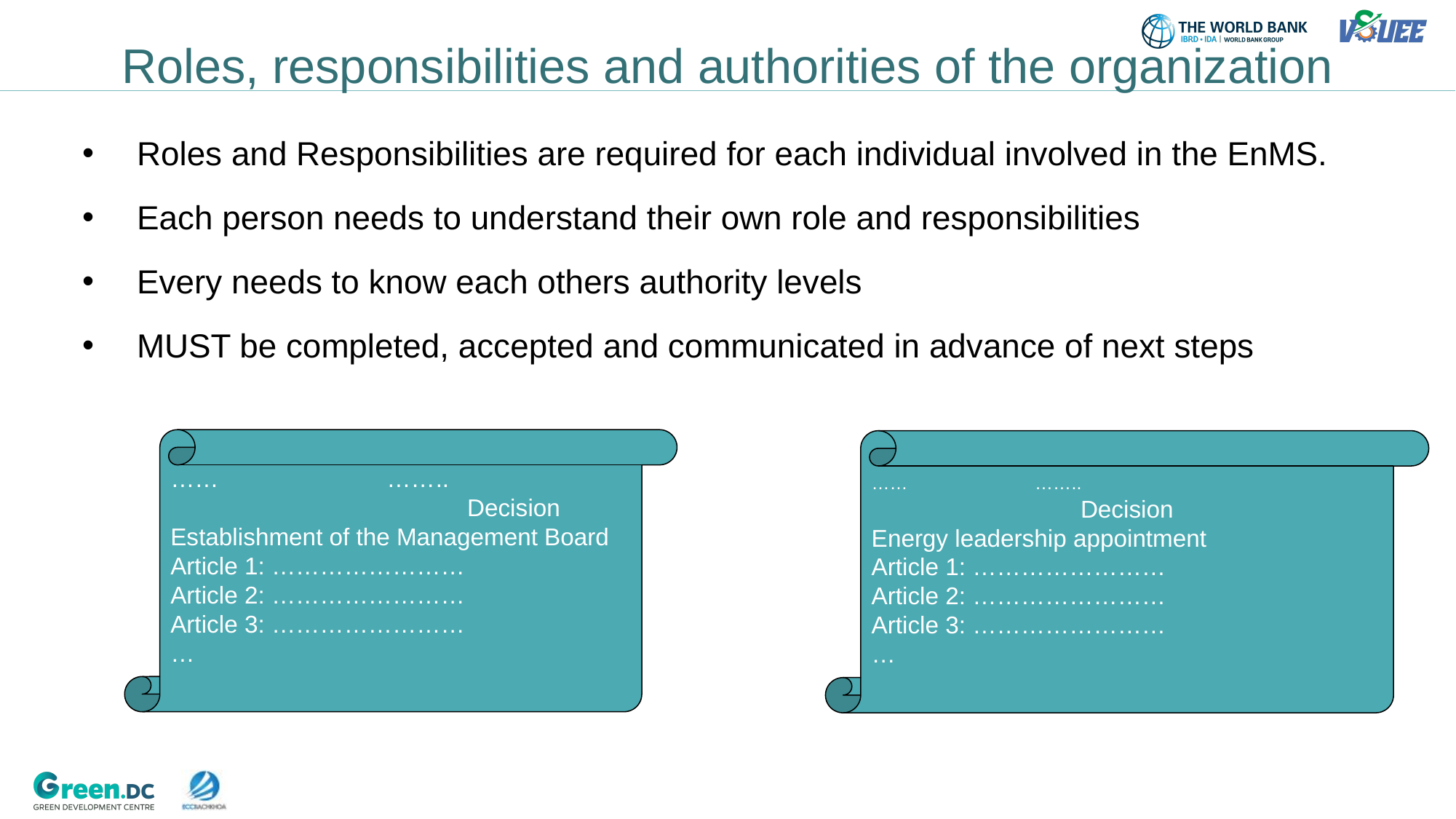

Roles, responsibilities and authorities of the organization

Roles and Responsibilities are required for each individual involved in the EnMS.
Each person needs to understand their own role and responsibilities
Every needs to know each others authority levels
MUST be completed, accepted and communicated in advance of next steps
……                         ……..
Decision
Establishment of the Management Board                          ---------
Article 1: ……………………
Article 2: ……………………
Article 3: ……………………
…

……                         ……..
Decision
Energy leadership appointment
Article 1: ……………………
Article 2: ……………………
Article 3: ……………………
…